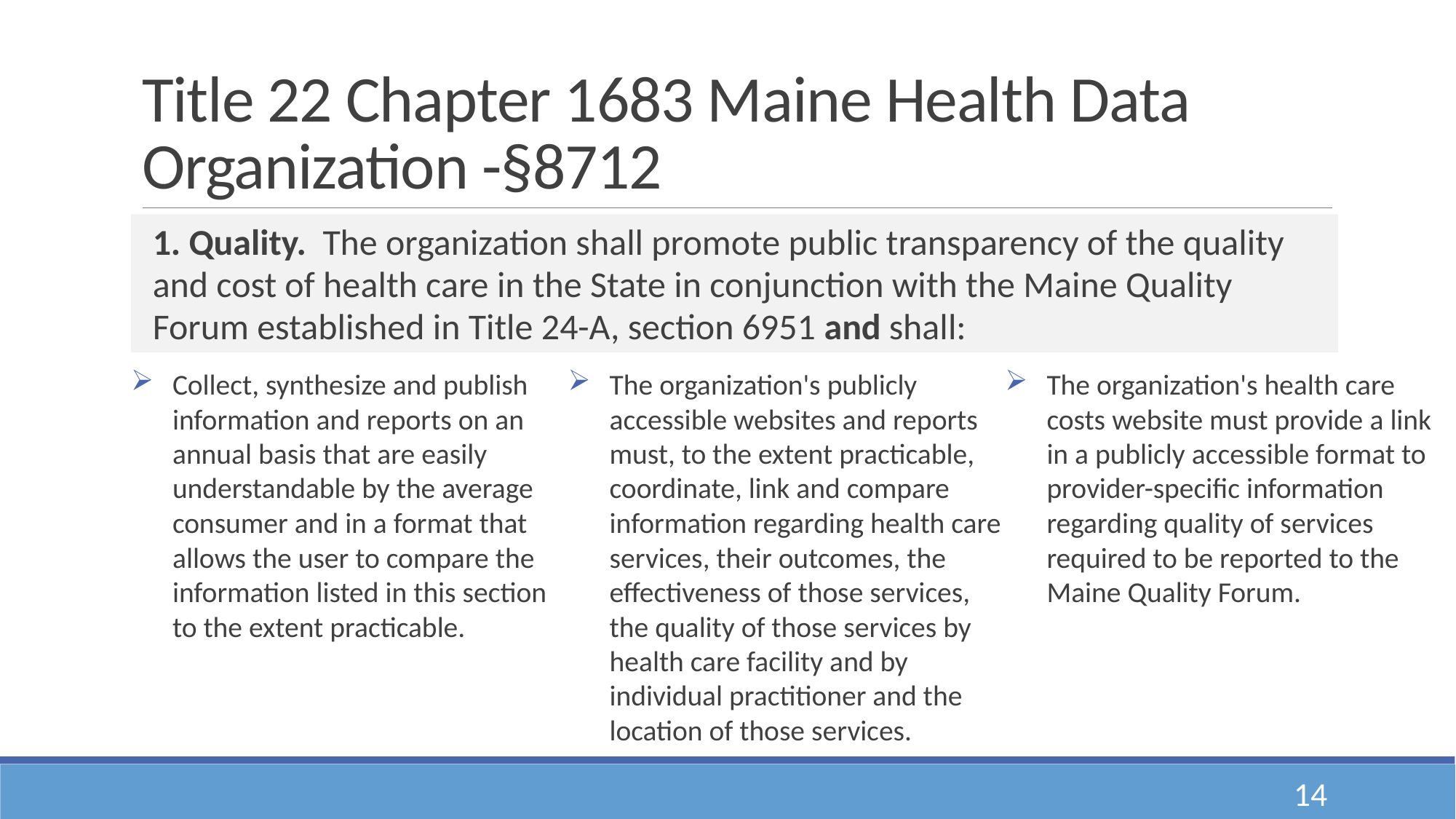

# Title 22 Chapter 1683 Maine Health Data Organization -§8712
1. Quality.  The organization shall promote public transparency of the quality and cost of health care in the State in conjunction with the Maine Quality Forum established in Title 24-A, section 6951 and shall:
Collect, synthesize and publish information and reports on an annual basis that are easily understandable by the average consumer and in a format that allows the user to compare the information listed in this section to the extent practicable.

The organization's publicly accessible websites and reports must, to the extent practicable, coordinate, link and compare information regarding health care services, their outcomes, the effectiveness of those services, the quality of those services by health care facility and by individual practitioner and the location of those services.
The organization's health care costs website must provide a link in a publicly accessible format to provider-specific information regarding quality of services required to be reported to the Maine Quality Forum.
14